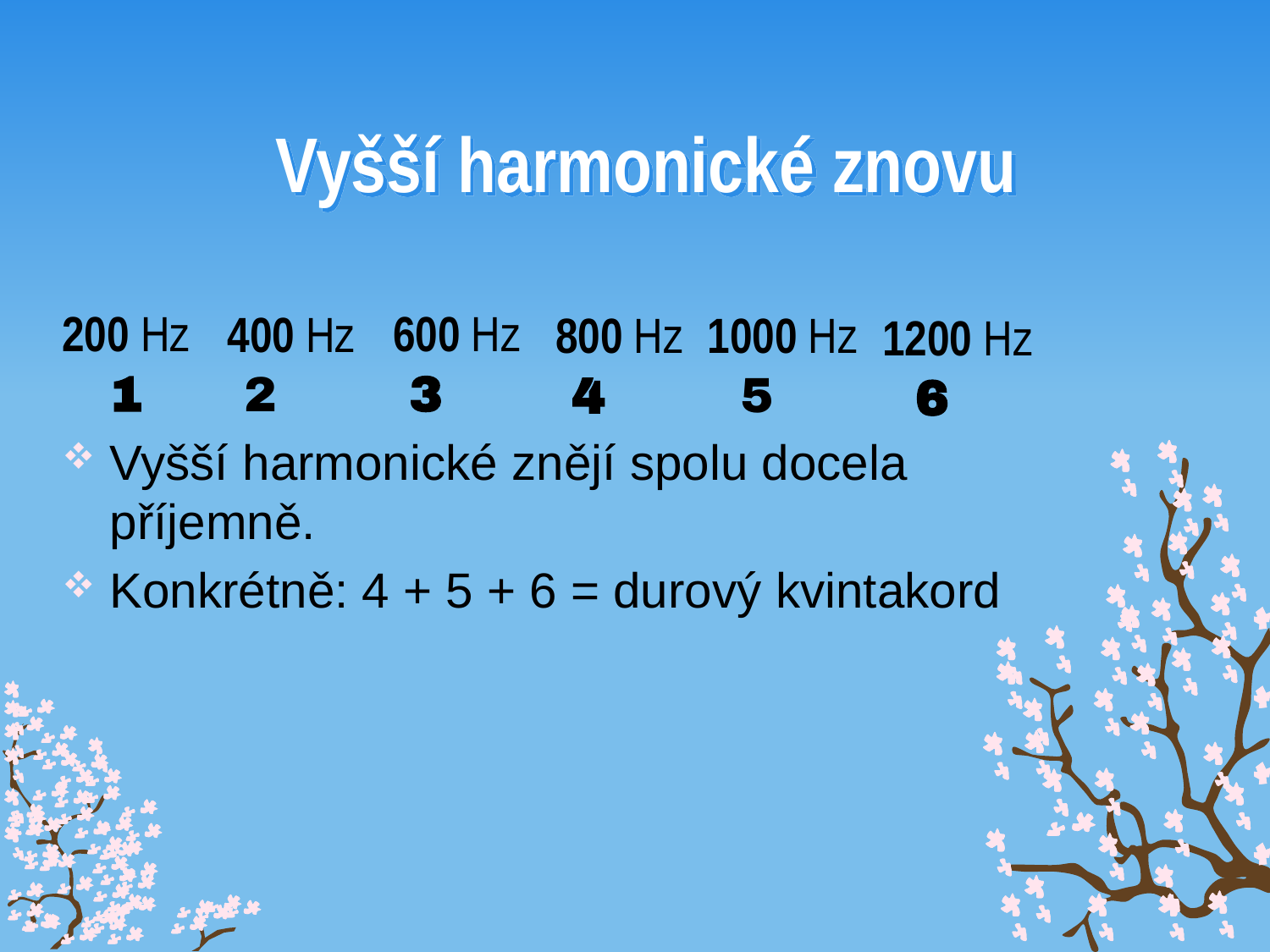

# Vyšší harmonické znovu
200 Hz
1
Vyšší harmonické znějí spolu docela příjemně.
Konkrétně: 4 + 5 + 6 = durový kvintakord

600 Hz
 3
400 Hz
 2
800 Hz
 4
1000 Hz
  5
1200 Hz
  6